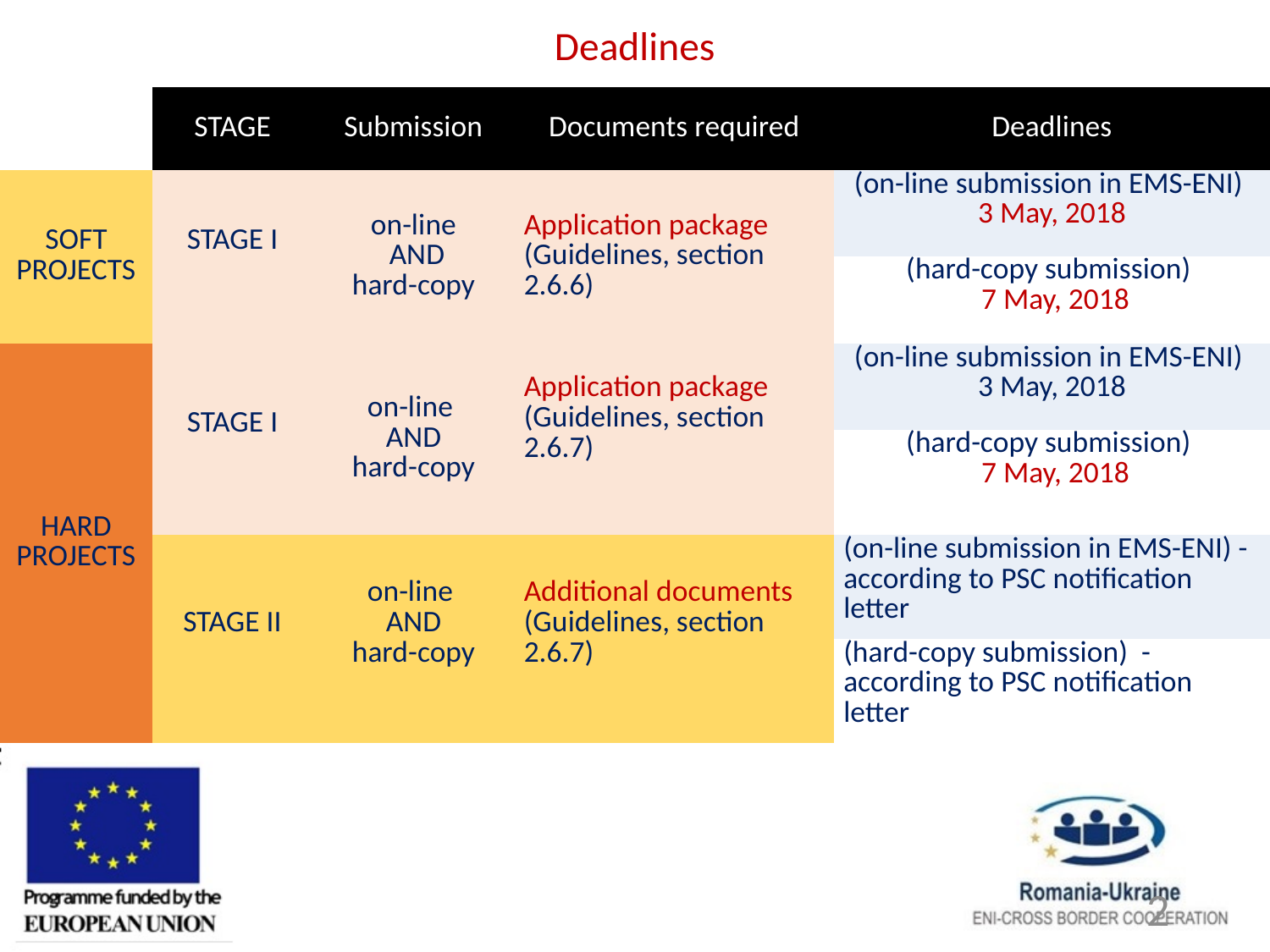

# Deadlines

|  | STAGE | Submission | Documents required | Deadlines |
| --- | --- | --- | --- | --- |
| SOFT PROJECTS | STAGE I | on-line AND hard-copy | Application package (Guidelines, section 2.6.6) | (on-line submission in EMS-ENI) 3 May, 2018 |
|  |  |  |  | (hard-copy submission) 7 May, 2018 |
| HARD PROJECTS | STAGE I | on-line AND hard-copy | Application package (Guidelines, section 2.6.7) | (on-line submission in EMS-ENI) 3 May, 2018 |
|  |  |  |  | (hard-copy submission) 7 May, 2018 |
|  | STAGE II | on-line AND hard-copy | Additional documents (Guidelines, section 2.6.7) | (on-line submission in EMS-ENI) - according to PSC notification letter |
|  |  |  |  | (hard-copy submission) - according to PSC notification letter |
2